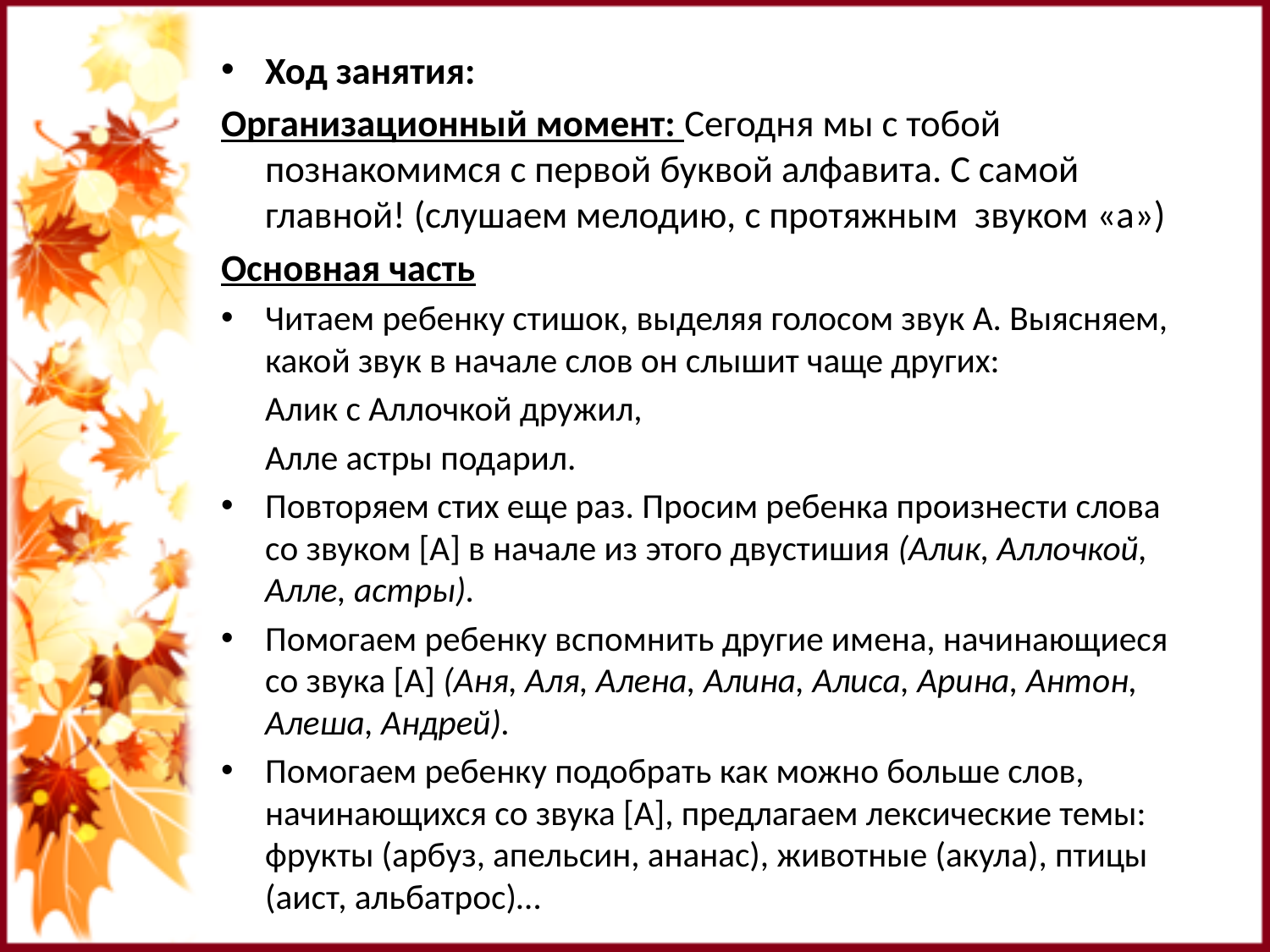

Ход занятия:
Организационный момент: Сегодня мы с тобой познакомимся с первой буквой алфавита. С самой главной! (слушаем мелодию, с протяжным  звуком «а»)
Основная часть
Читаем ребенку стишок, выделяя голосом звук А. Выясняем, какой звук в начале слов он слышит чаще других:
	Алик с Аллочкой дружил,
	Алле астры подарил.
Повторяем стих еще раз. Просим ребенка произнести слова со звуком [А] в начале из этого двустишия (Алик, Аллочкой, Алле, астры).
Помогаем ребенку вспомнить другие имена, начинающиеся со звука [А] (Аня, Аля, Алена, Алина, Алиса, Арина, Антон, Алеша, Андрей).
Помогаем ребенку подобрать как можно больше слов, начинающихся со звука [А], предлагаем лексические темы: фрукты (арбуз, апельсин, ананас), животные (акула), птицы (аист, альбатрос)…